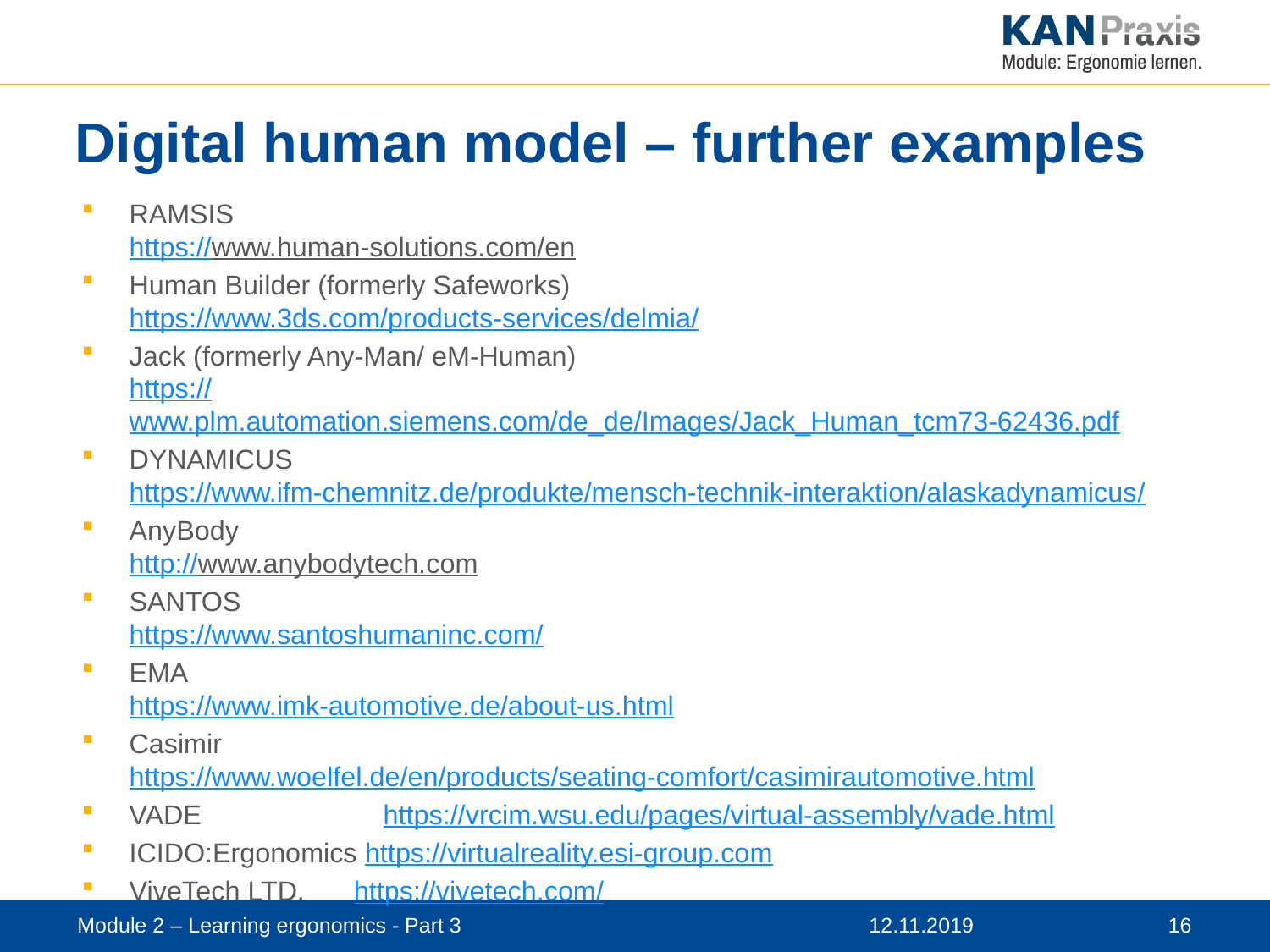

# Digital human model – further examples
RAMSIS
https://www.human-solutions.com/en
Human Builder (formerly Safeworks)
https://www.3ds.com/products-services/delmia/
Jack (formerly Any-Man/ eM-Human)
https://www.plm.automation.siemens.com/de_de/Images/Jack_Human_tcm73-62436.pdf
DYNAMICUS
https://www.ifm-chemnitz.de/produkte/mensch-technik-interaktion/alaskadynamicus/
AnyBody
http://www.anybodytech.com
SANTOS
https://www.santoshumaninc.com/
EMA
https://www.imk-automotive.de/about-us.html
Casimir
https://www.woelfel.de/en/products/seating-comfort/casimirautomotive.html
VADE		https://vrcim.wsu.edu/pages/virtual-assembly/vade.html
ICIDO:Ergonomics https://virtualreality.esi-group.com
ViveTech LTD. 	https://vivetech.com/

Module 2 – Learning ergonomics - Part 3
12.11.2019
  16